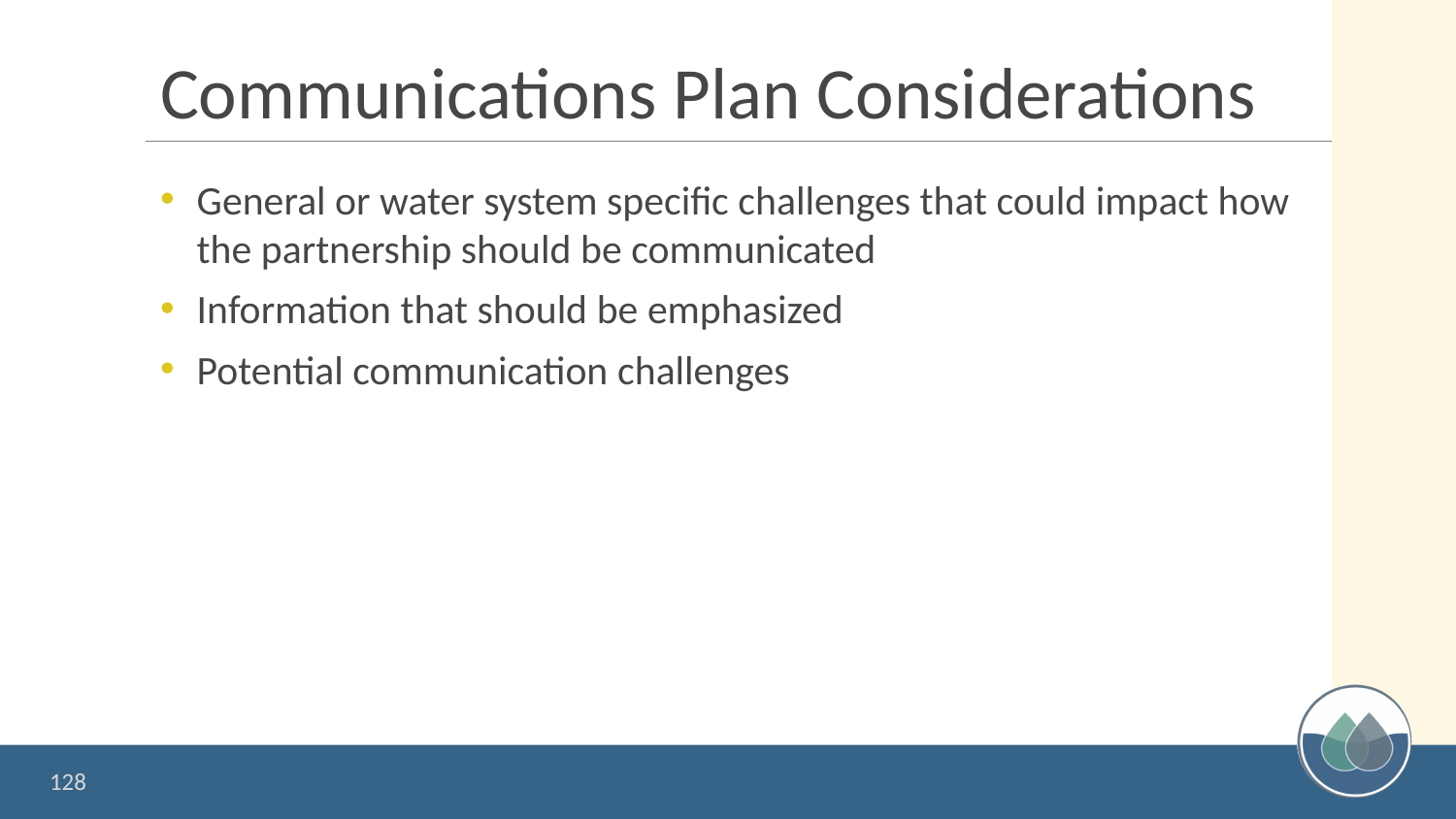

# Communications Plan Considerations
General or water system specific challenges that could impact how the partnership should be communicated
Information that should be emphasized
Potential communication challenges
128